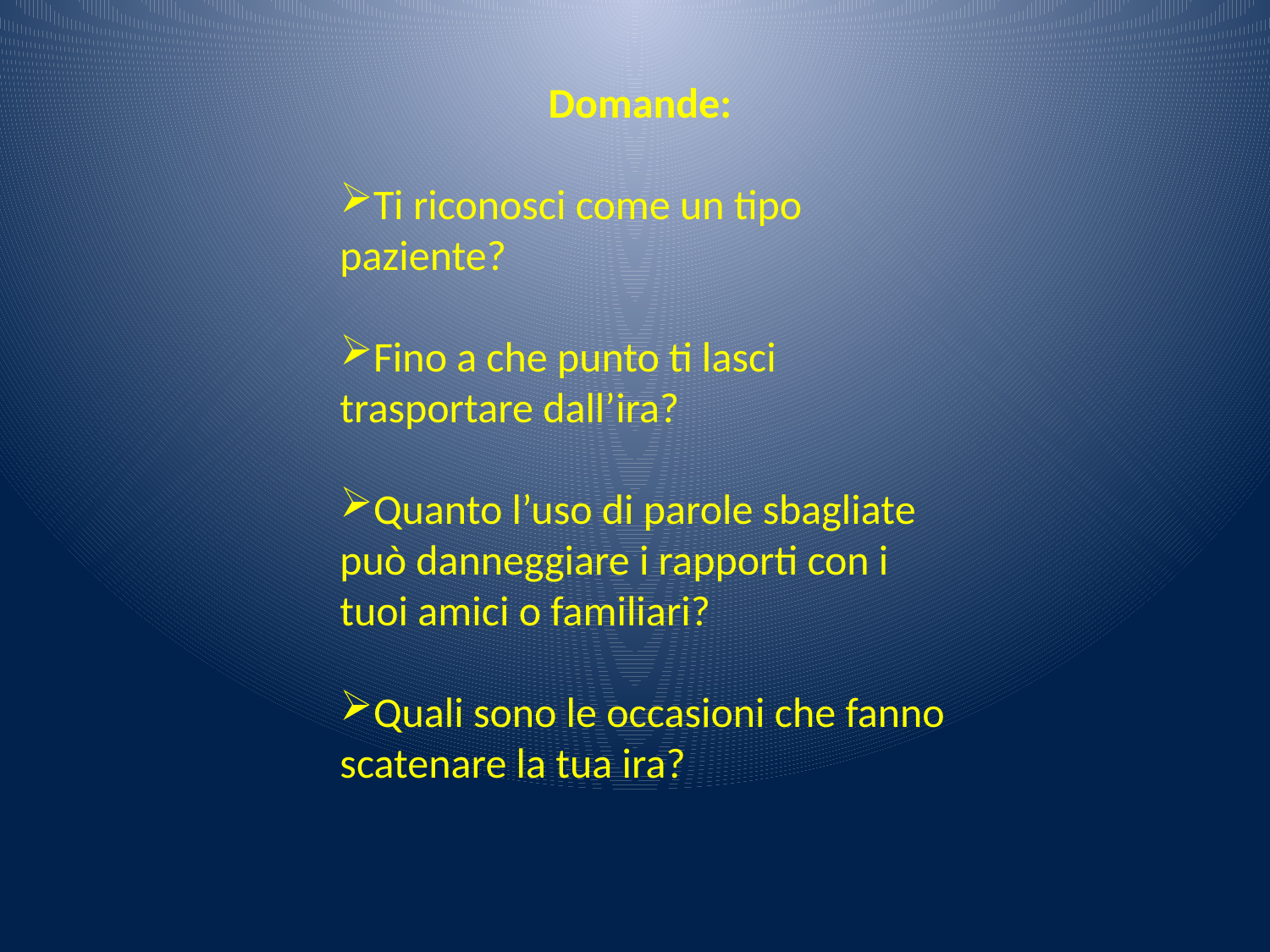

Domande:

Ti riconosci come un tipo paziente?

Fino a che punto ti lasci trasportare dall’ira?

Quanto l’uso di parole sbagliate può danneggiare i rapporti con i tuoi amici o familiari?

Quali sono le occasioni che fanno scatenare la tua ira?